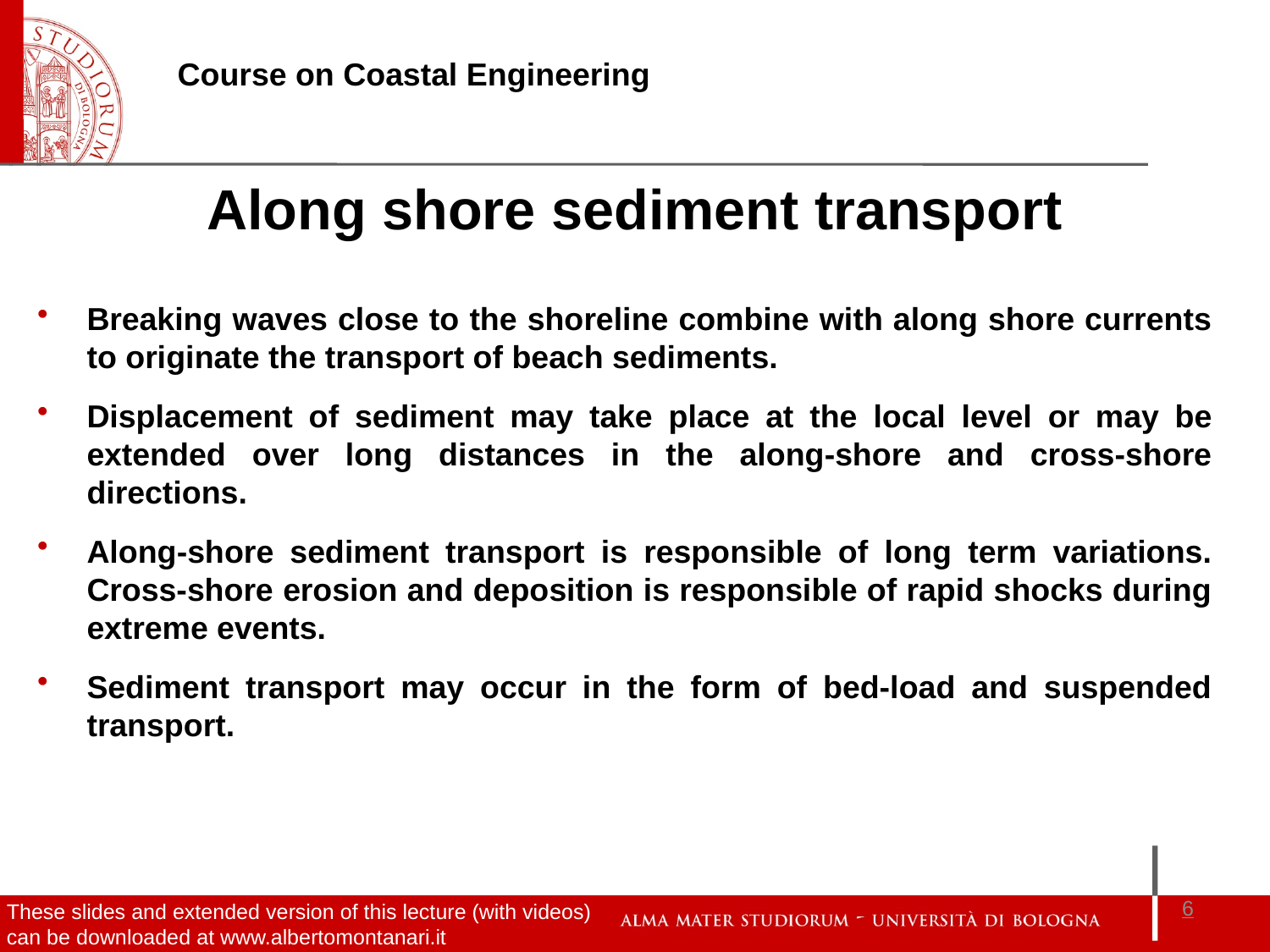

Along shore sediment transport
Breaking waves close to the shoreline combine with along shore currents to originate the transport of beach sediments.
Displacement of sediment may take place at the local level or may be extended over long distances in the along-shore and cross-shore directions.
Along-shore sediment transport is responsible of long term variations. Cross-shore erosion and deposition is responsible of rapid shocks during extreme events.
Sediment transport may occur in the form of bed-load and suspended transport.
6